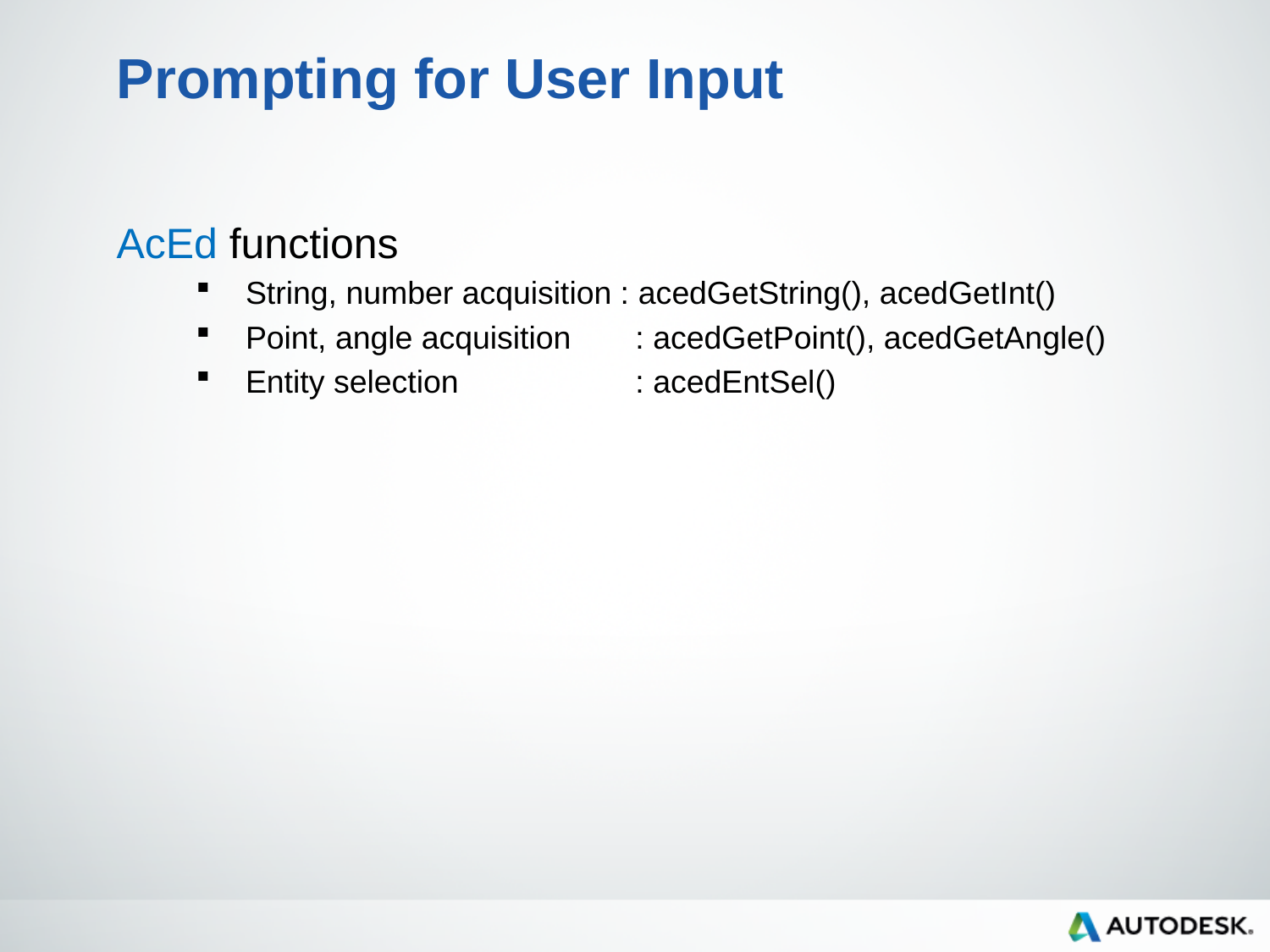

# Prompting for User Input
AcEd functions
String, number acquisition : acedGetString(), acedGetInt()
Point, angle acquisition	 : acedGetPoint(), acedGetAngle()
Entity selection		 : acedEntSel()